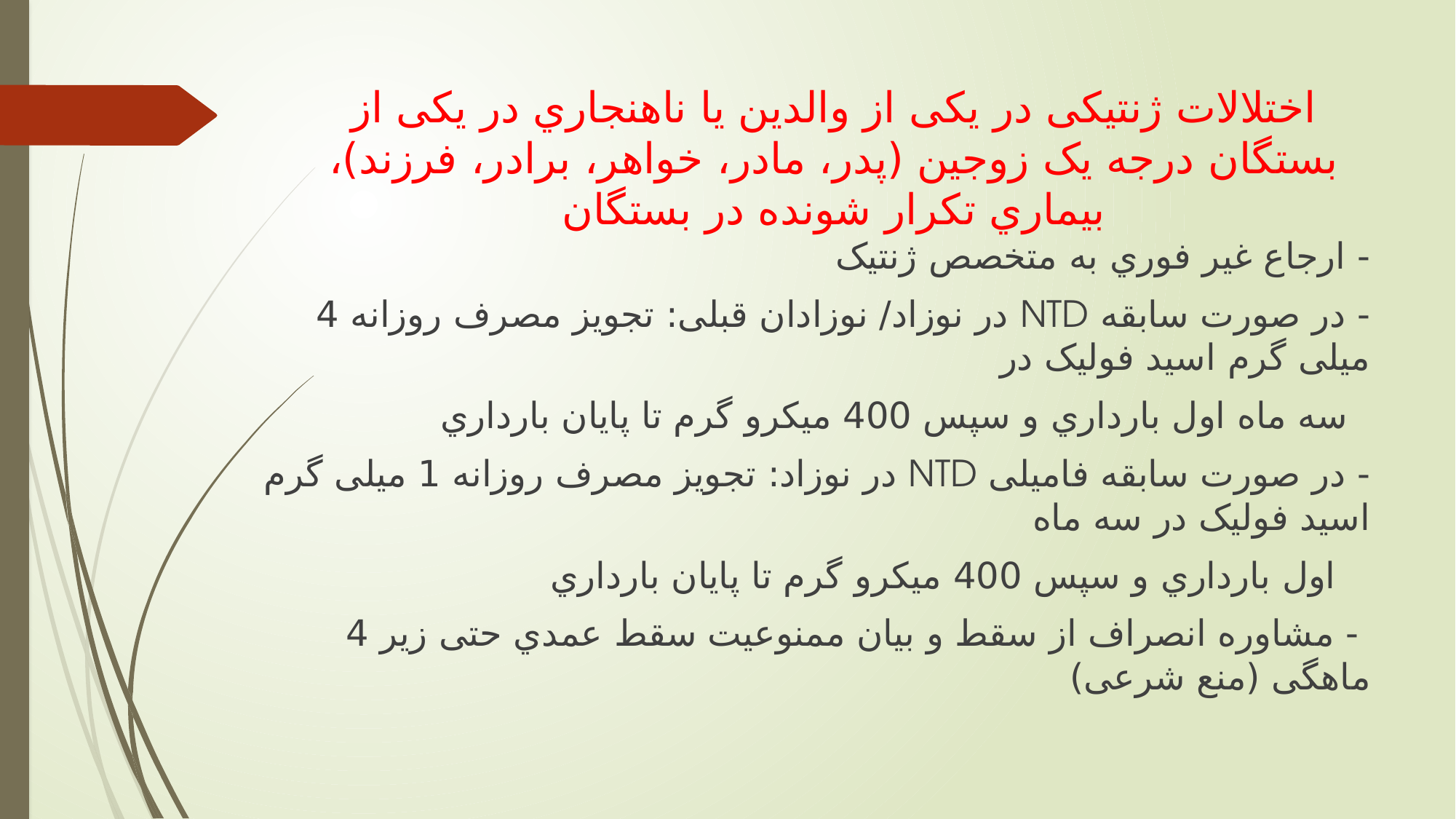

# اختلالات ژنتیكی در يكی از والدين يا ناهنجاري در يكی از بستگان درجه يک زوجین (پدر، مادر، خواهر، برادر، فرزند)، بیماري تكرار شونده در بستگان
- ارجاع غیر فوري به متخصص ژنتیک
- در صورت سابقه NTD در نوزاد/ نوزادان قبلی: تجويز مصرف روزانه 4 میلی گرم اسید فولیک در
  سه ماه اول بارداري و سپس 400 میكرو گرم تا پايان بارداري
- در صورت سابقه فامیلی NTD در نوزاد: تجويز مصرف روزانه 1 میلی گرم اسید فولیک در سه ماه
   اول بارداري و سپس 400 میكرو گرم تا پايان بارداري
 - مشاوره انصراف از سقط و بیان ممنوعیت سقط عمدي حتی زير 4 ماهگی (منع شرعی)